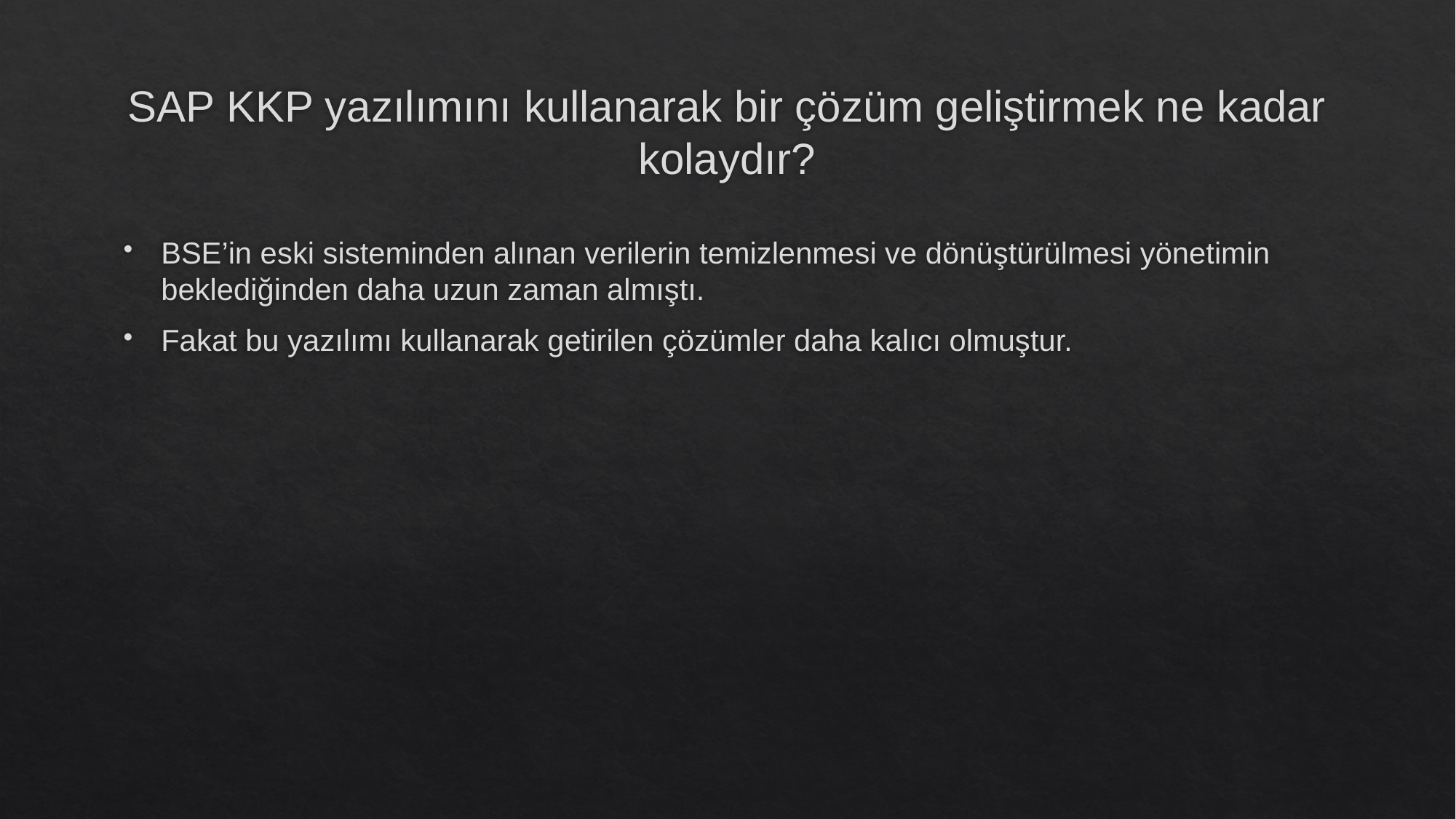

# SAP KKP yazılımını kullanarak bir çözüm geliştirmek ne kadar kolaydır?
BSE’in eski sisteminden alınan verilerin temizlenmesi ve dönüştürülmesi yönetimin beklediğinden daha uzun zaman almıştı.
Fakat bu yazılımı kullanarak getirilen çözümler daha kalıcı olmuştur.